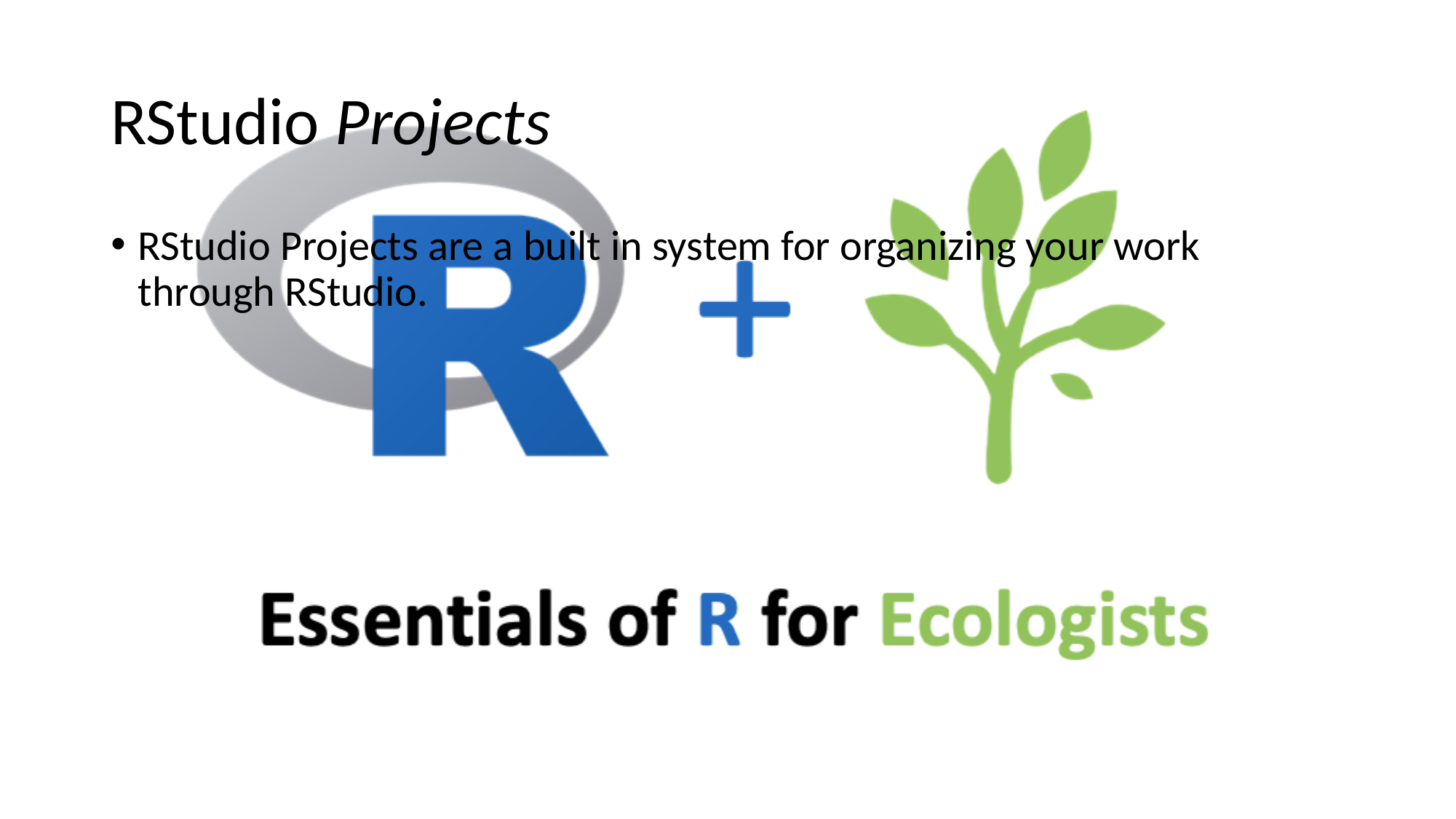

# RStudio Projects
RStudio Projects are a built in system for organizing your work through RStudio.